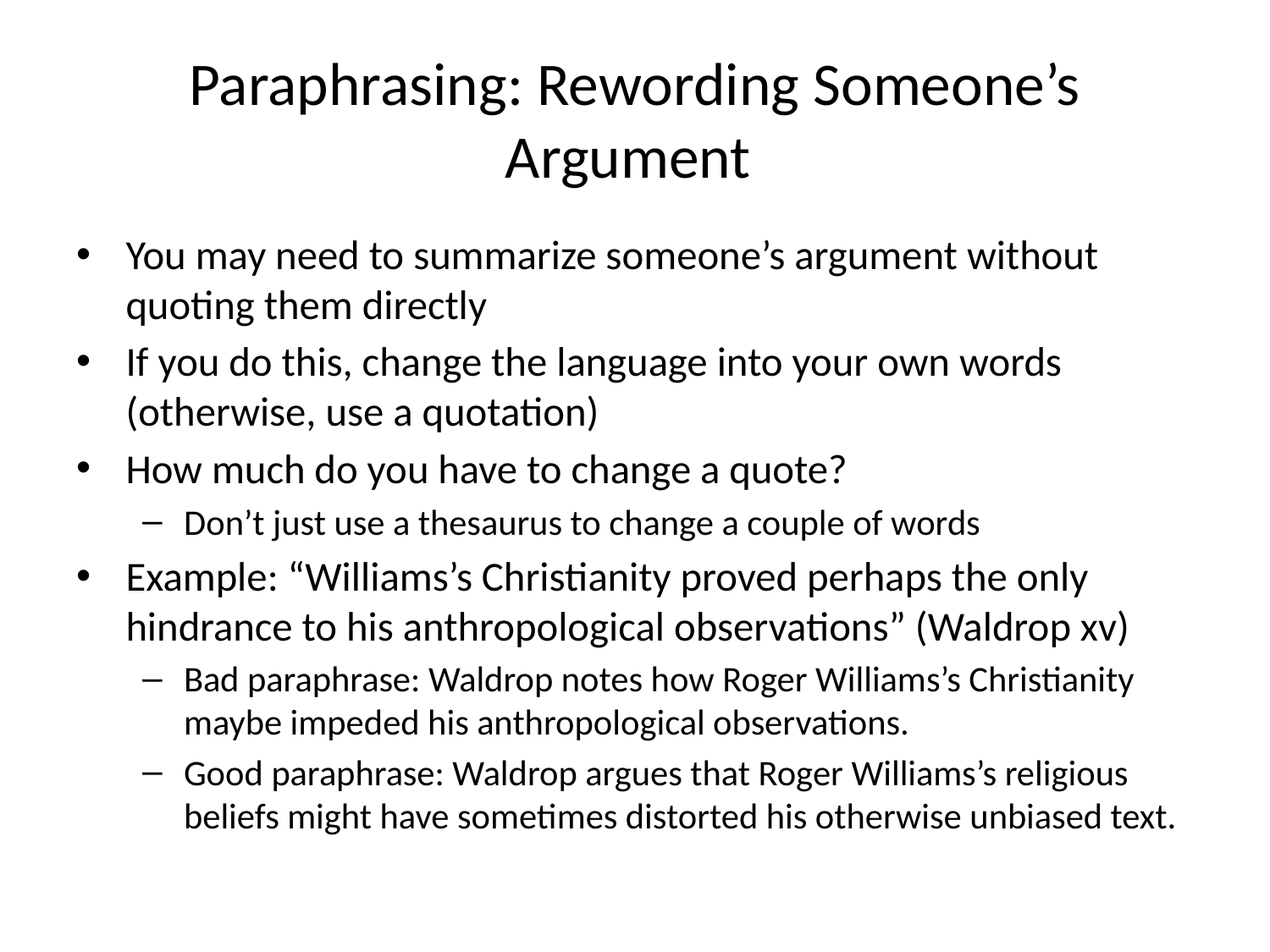

# Paraphrasing: Rewording Someone’s Argument
You may need to summarize someone’s argument without quoting them directly
If you do this, change the language into your own words (otherwise, use a quotation)
How much do you have to change a quote?
Don’t just use a thesaurus to change a couple of words
Example: “Williams’s Christianity proved perhaps the only hindrance to his anthropological observations” (Waldrop xv)
Bad paraphrase: Waldrop notes how Roger Williams’s Christianity maybe impeded his anthropological observations.
Good paraphrase: Waldrop argues that Roger Williams’s religious beliefs might have sometimes distorted his otherwise unbiased text.